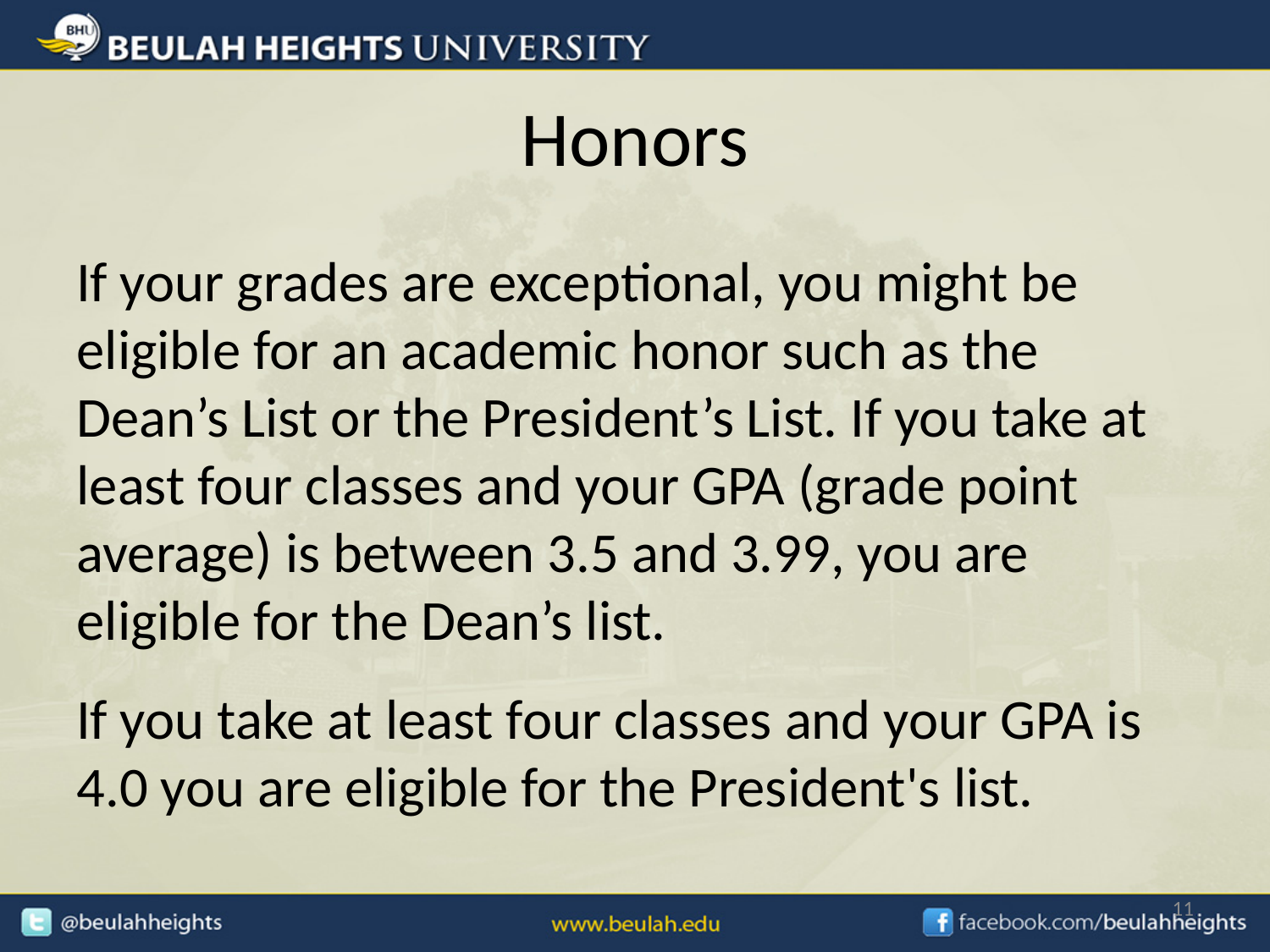

# Honors
If your grades are exceptional, you might be eligible for an academic honor such as the Dean’s List or the President’s List. If you take at least four classes and your GPA (grade point average) is between 3.5 and 3.99, you are eligible for the Dean’s list.
If you take at least four classes and your GPA is 4.0 you are eligible for the President's list.
11